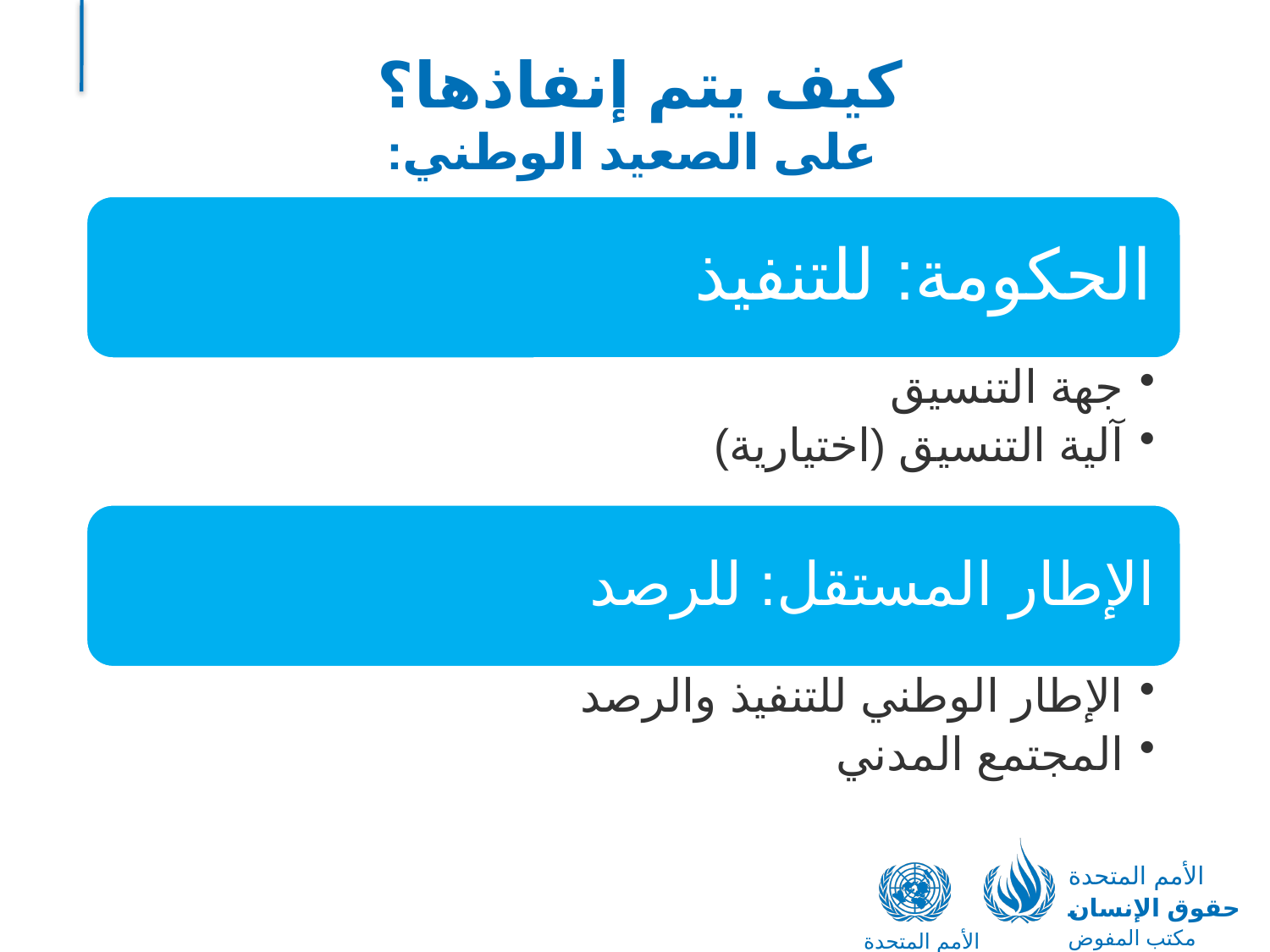

# كيف يتم إنفاذها؟ على الصعيد الوطني:

الحكومة: للتنفيذ
جهة التنسيق
آلية التنسيق (اختيارية)
الإطار المستقل: للرصد
الإطار الوطني للتنفيذ والرصد
المجتمع المدني
الأمم المتحدة
حقوق الإنسان
مكتب المفوض السامي
الأمم المتحدة